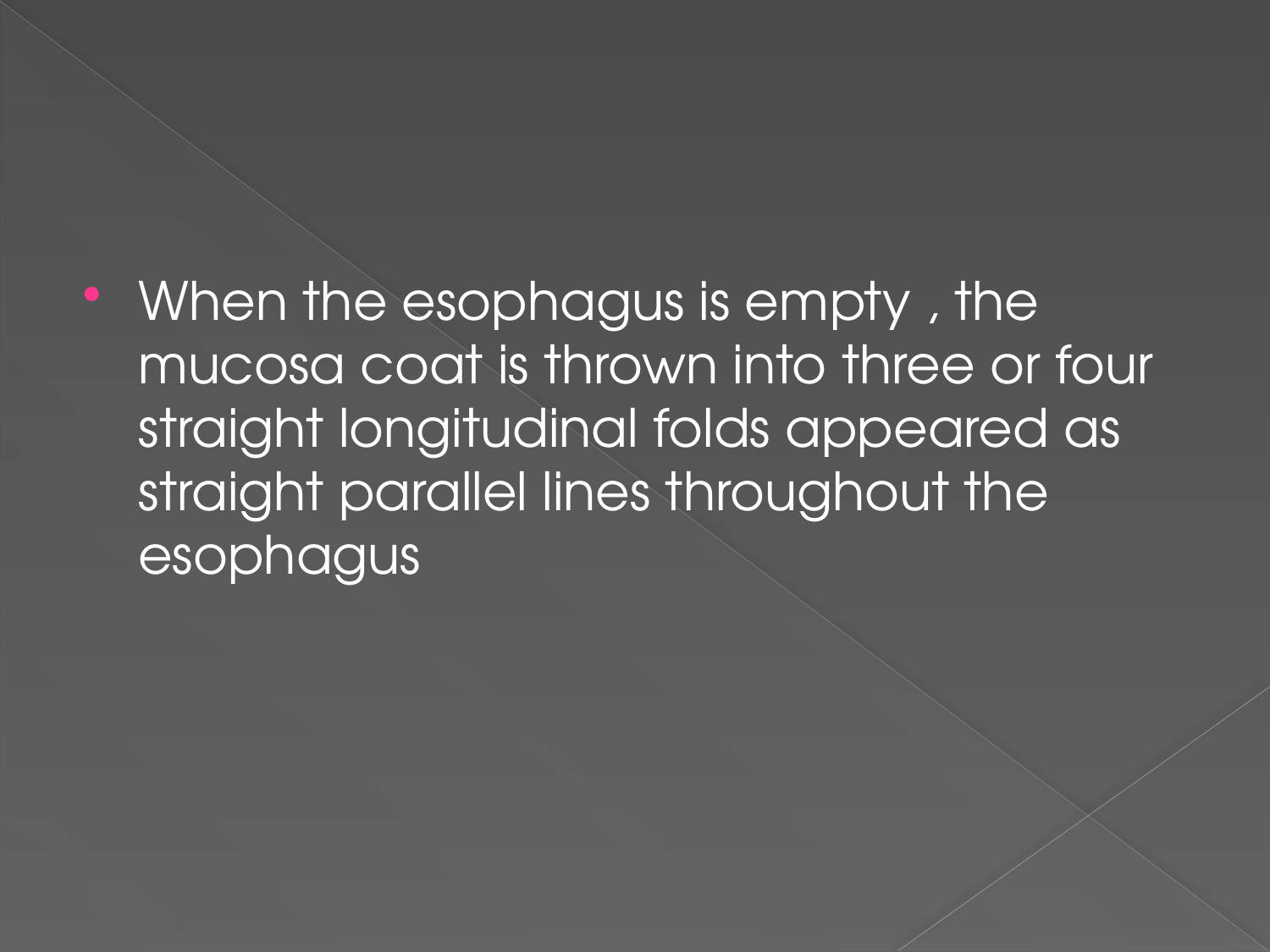

#
When the esophagus is empty , the mucosa coat is thrown into three or four straight longitudinal folds appeared as straight parallel lines throughout the esophagus